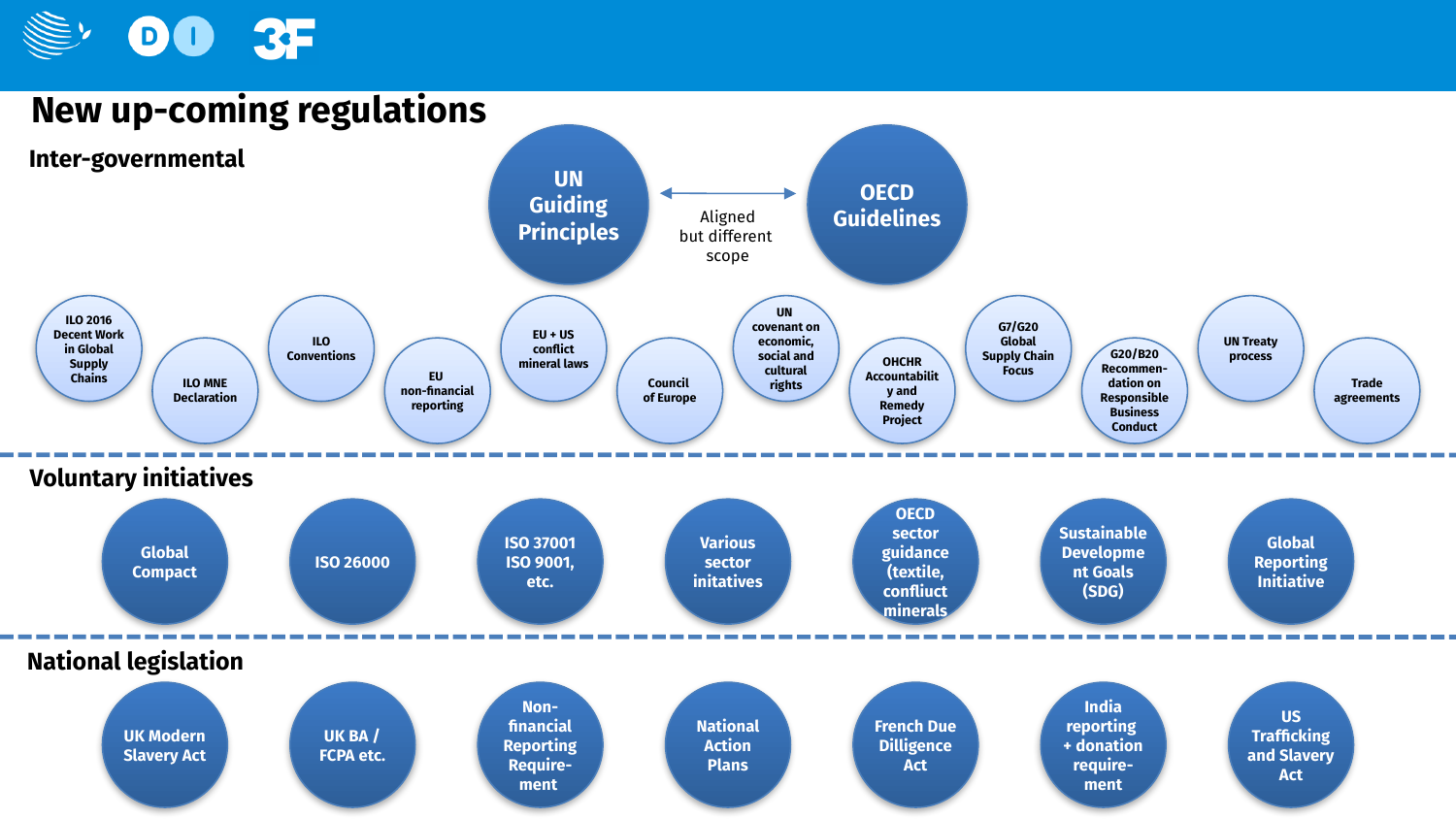

New up-coming regulations
UN Guiding Principles
OECD Guidelines
Inter-governmental
Aligned
but different
scope
ILO 2016 Decent Work in Global Supply Chains
ILO Conventions
EU + US conflict mineral laws
UN
covenant on economic, social and cultural rights
G7/G20 Global Supply Chain Focus
UN Treaty process
ILO MNE Declaration
EU
non-financial reporting
Council
of Europe
OHCHR Accountability and Remedy Project
G20/B20 Recommen-dation on Responsible Business Conduct
Trade agreements
Voluntary initiatives
Global Compact
ISO 26000
ISO 37001 ISO 9001, etc.
Various sector initatives
OECD sector guidance (textile, confliuct minerals
Sustainable Development Goals (SDG)
Global Reporting Initiative
National legislation
UK Modern Slavery Act
UK BA / FCPA etc.
Non-financial Reporting Require-ment
National Action Plans
French Due Dilligence Act
India reporting
+ donation require-ment
US Trafficking and Slavery Act